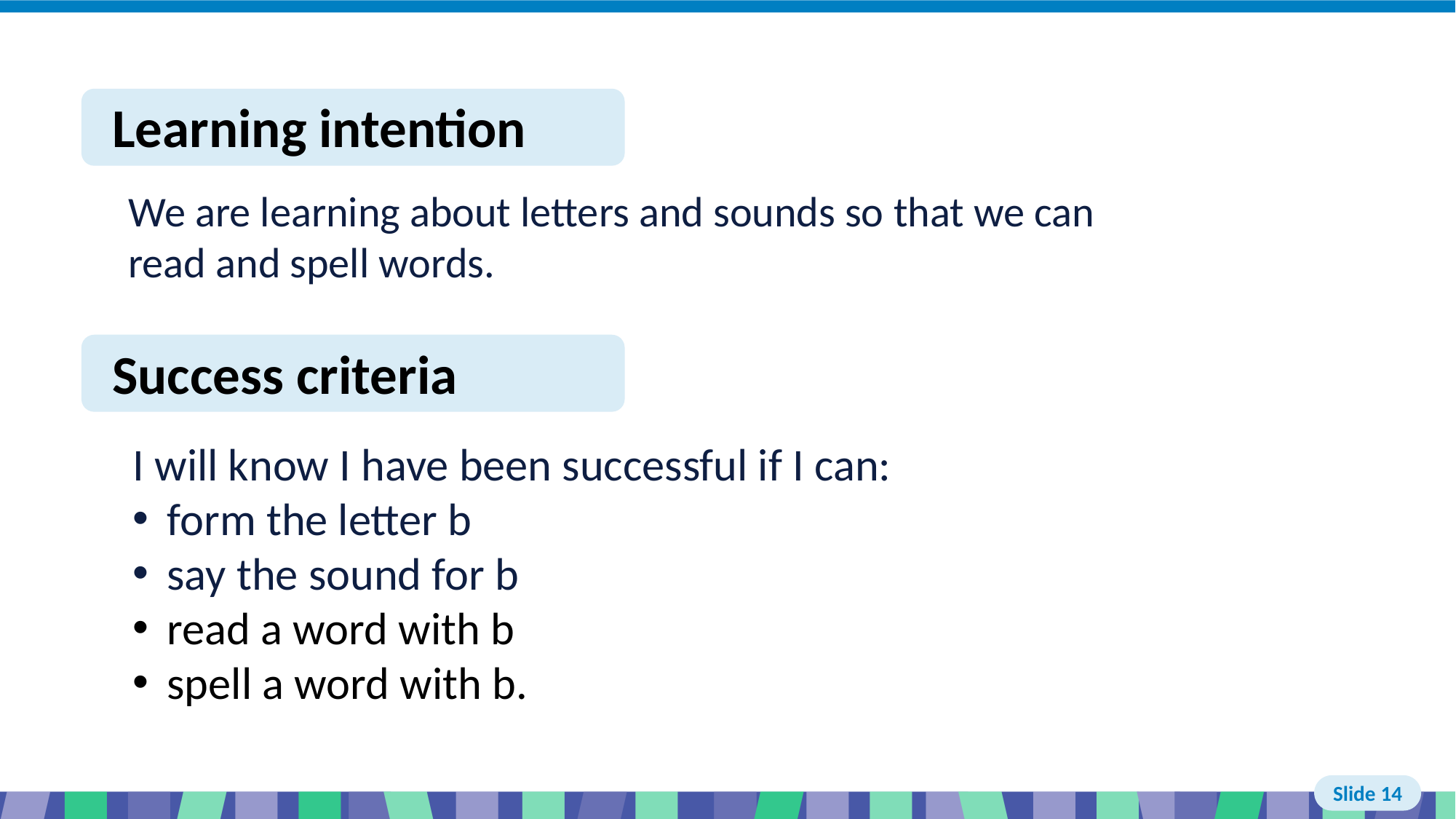

# Slide 14 Learning intention and success criteria
I will know I have been successful if I can:
form the letter b
say the sound for b
read a word with b
spell a word with b.